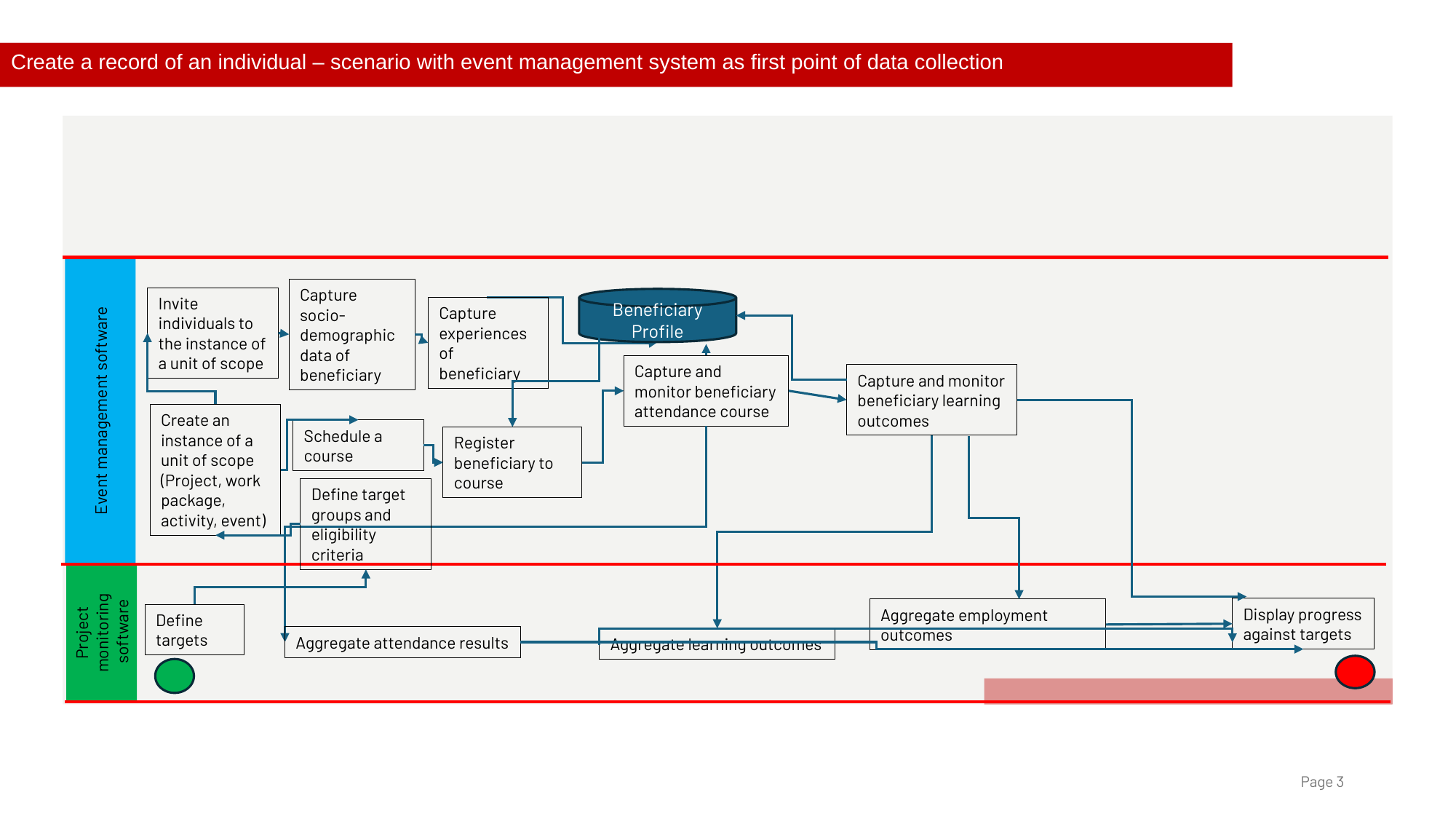

Create a record of an individual – scenario with event management system as first point of data collection
Capture socio-demographic data of beneficiary
Invite individuals to the instance of a unit of scope
Beneficiary Profile
Capture experiences of beneficiary
Capture and monitor beneficiary attendance course
Capture and monitor beneficiary learning outcomes

Event management software

Create an instance of a unit of scope (Project, work package, activity, event)
Schedule a course
Register beneficiary to course
Define target groups and eligibility criteria
Project monitoring
 software
Display progress against targets
Aggregate employment outcomes
Define targets
Aggregate attendance results
Aggregate learning outcomes

Page 3